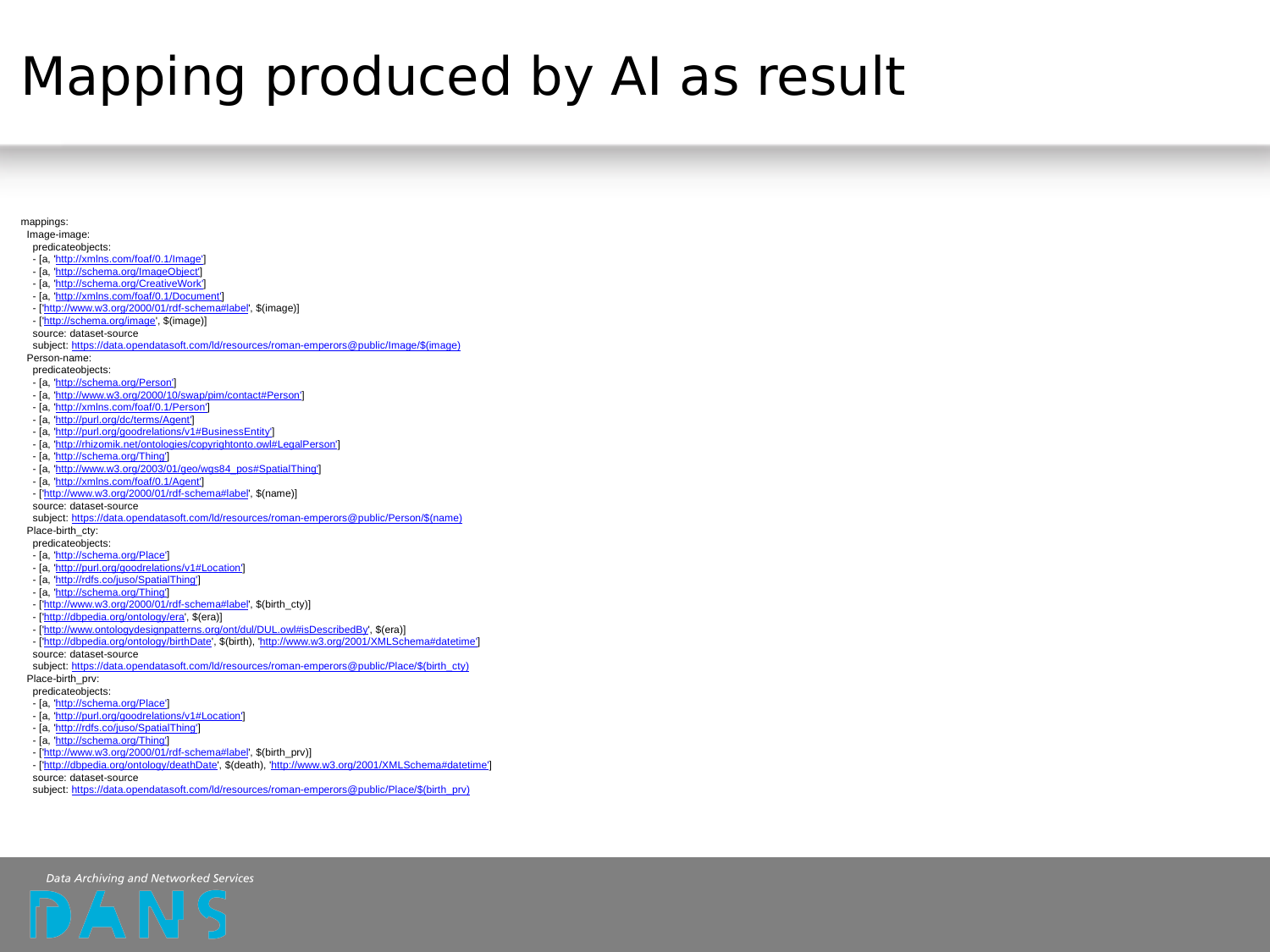

# Mapping produced by AI as result
mappings:
  Image-image:
    predicateobjects:
    - [a, 'http://xmlns.com/foaf/0.1/Image']
    - [a, 'http://schema.org/ImageObject']
    - [a, 'http://schema.org/CreativeWork']
    - [a, 'http://xmlns.com/foaf/0.1/Document']
    - ['http://www.w3.org/2000/01/rdf-schema#label', $(image)]
    - ['http://schema.org/image', $(image)]
    source: dataset-source
    subject: https://data.opendatasoft.com/ld/resources/roman-emperors@public/Image/$(image)
  Person-name:
    predicateobjects:
    - [a, 'http://schema.org/Person']
    - [a, 'http://www.w3.org/2000/10/swap/pim/contact#Person']
    - [a, 'http://xmlns.com/foaf/0.1/Person']
    - [a, 'http://purl.org/dc/terms/Agent']
    - [a, 'http://purl.org/goodrelations/v1#BusinessEntity']
    - [a, 'http://rhizomik.net/ontologies/copyrightonto.owl#LegalPerson']
    - [a, 'http://schema.org/Thing']
    - [a, 'http://www.w3.org/2003/01/geo/wgs84_pos#SpatialThing']
    - [a, 'http://xmlns.com/foaf/0.1/Agent']
    - ['http://www.w3.org/2000/01/rdf-schema#label', $(name)]
    source: dataset-source
    subject: https://data.opendatasoft.com/ld/resources/roman-emperors@public/Person/$(name)
  Place-birth_cty:
    predicateobjects:
    - [a, 'http://schema.org/Place']
    - [a, 'http://purl.org/goodrelations/v1#Location']
    - [a, 'http://rdfs.co/juso/SpatialThing']
    - [a, 'http://schema.org/Thing']
    - ['http://www.w3.org/2000/01/rdf-schema#label', $(birth_cty)]
    - ['http://dbpedia.org/ontology/era', $(era)]
    - ['http://www.ontologydesignpatterns.org/ont/dul/DUL.owl#isDescribedBy', $(era)]
    - ['http://dbpedia.org/ontology/birthDate', $(birth), 'http://www.w3.org/2001/XMLSchema#datetime']
    source: dataset-source
    subject: https://data.opendatasoft.com/ld/resources/roman-emperors@public/Place/$(birth_cty)
  Place-birth_prv:
    predicateobjects:
    - [a, 'http://schema.org/Place']
    - [a, 'http://purl.org/goodrelations/v1#Location']
    - [a, 'http://rdfs.co/juso/SpatialThing']
    - [a, 'http://schema.org/Thing']
    - ['http://www.w3.org/2000/01/rdf-schema#label', $(birth_prv)]
    - ['http://dbpedia.org/ontology/deathDate', $(death), 'http://www.w3.org/2001/XMLSchema#datetime']
    source: dataset-source
    subject: https://data.opendatasoft.com/ld/resources/roman-emperors@public/Place/$(birth_prv)